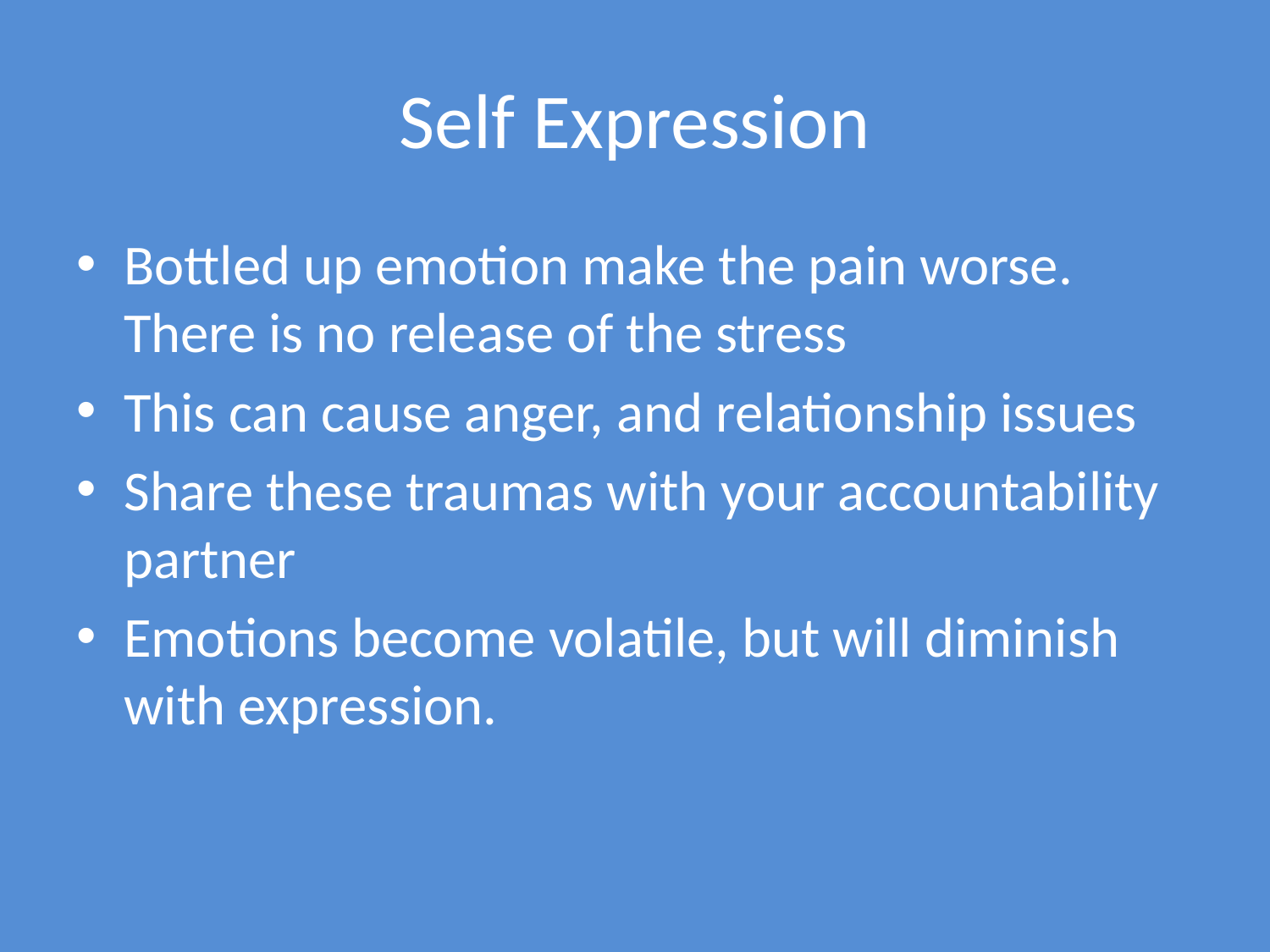

# Self Expression
Bottled up emotion make the pain worse. There is no release of the stress
This can cause anger, and relationship issues
Share these traumas with your accountability partner
Emotions become volatile, but will diminish with expression.